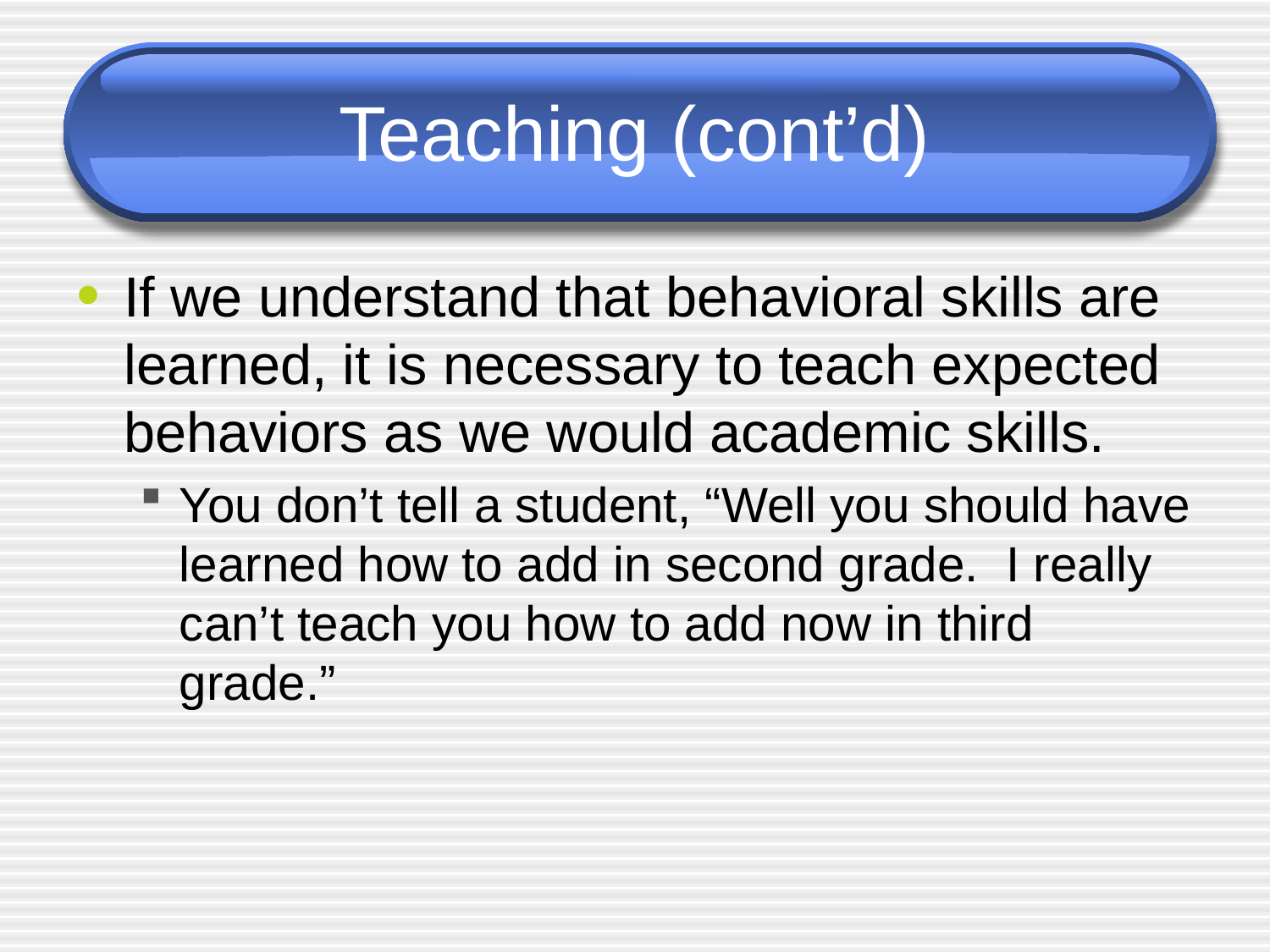

# Teaching (cont’d)
If we understand that behavioral skills are learned, it is necessary to teach expected behaviors as we would academic skills.
You don’t tell a student, “Well you should have learned how to add in second grade.  I really can’t teach you how to add now in third grade.”